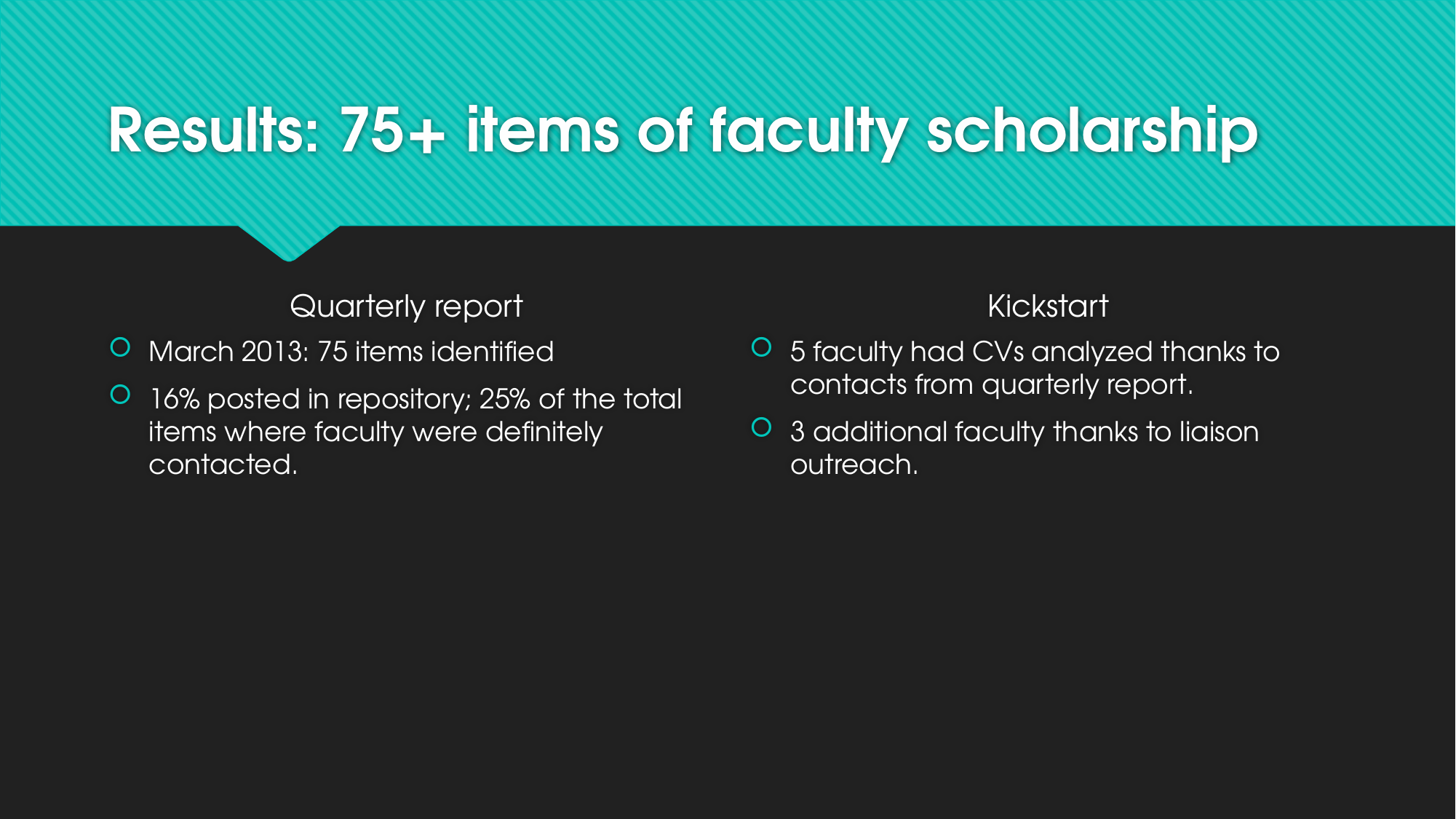

# Results: 75+ items of faculty scholarship
Quarterly report
Kickstart
March 2013: 75 items identified
16% posted in repository; 25% of the total items where faculty were definitely contacted.

5 faculty had CVs analyzed thanks to contacts from quarterly report.
3 additional faculty thanks to liaison outreach.